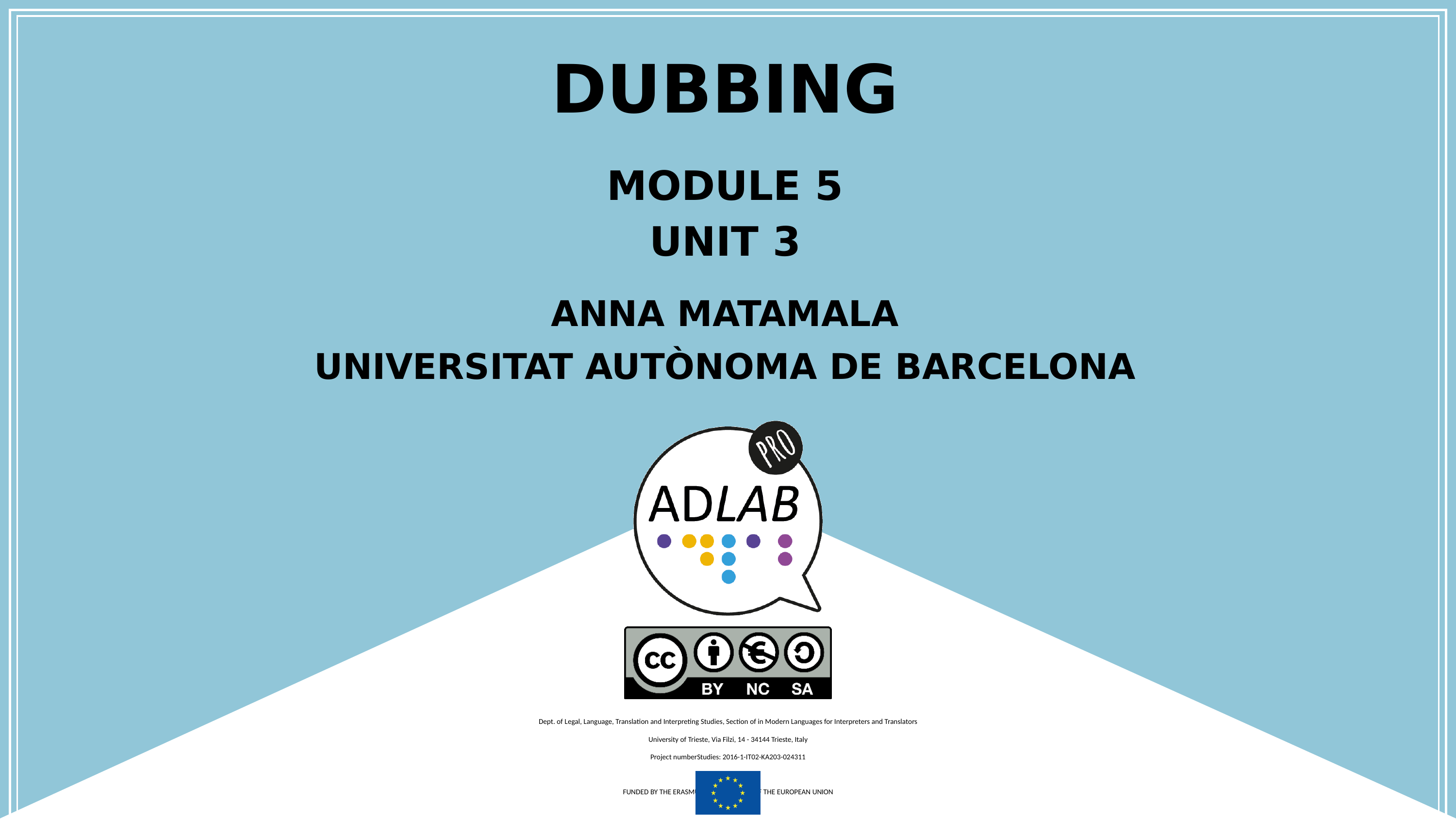

# DUBBING
Module 5
Unit 3
ANNA MATAMALA
UNIVERSITAT AUTÒNOMA DE BARCELONA